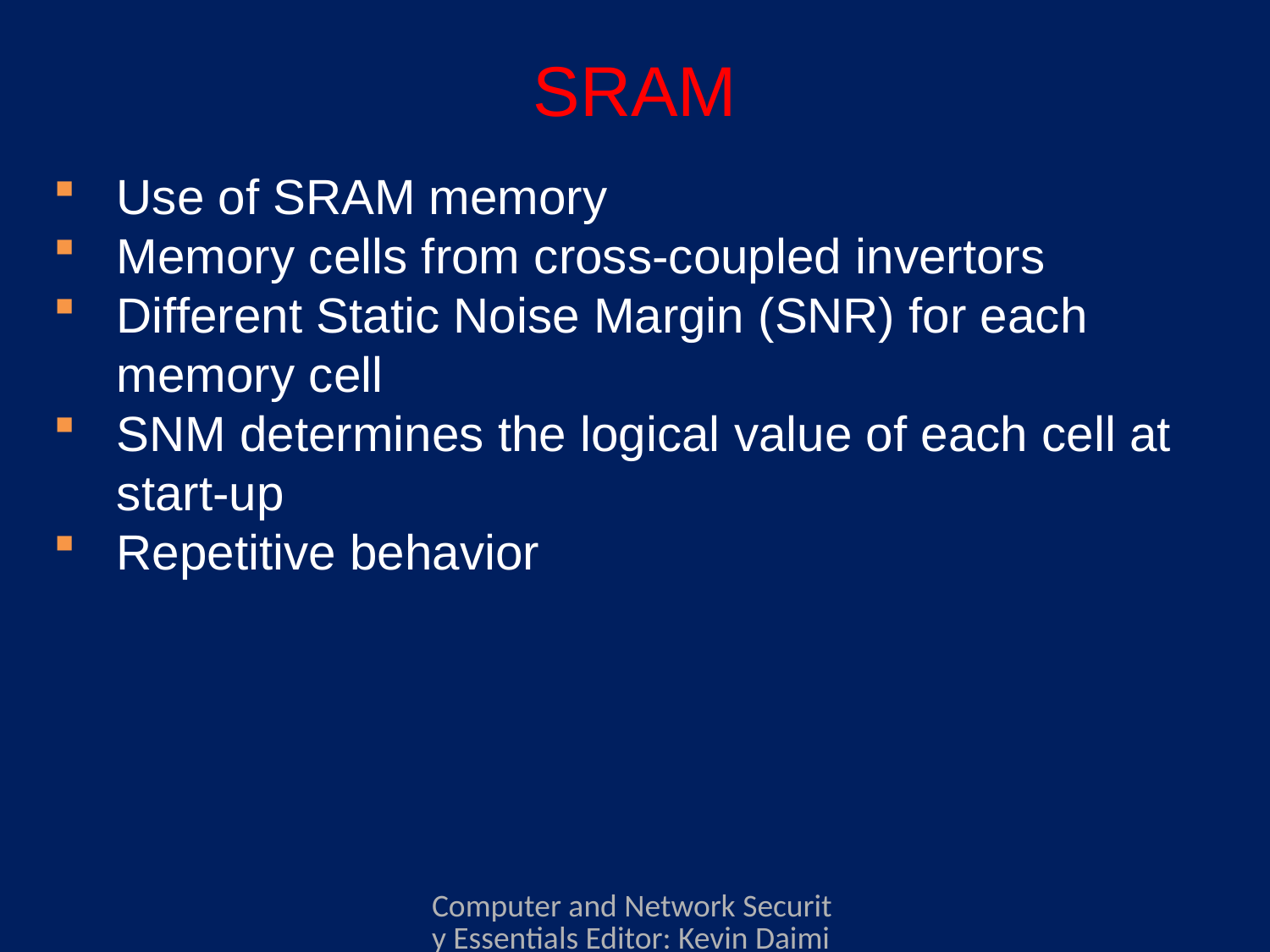

# SRAM
Use of SRAM memory
Memory cells from cross-coupled invertors
Different Static Noise Margin (SNR) for each memory cell
SNM determines the logical value of each cell at start-up
Repetitive behavior

Computer and Network Security Essentials Editor: Kevin Daimi Associate Editors: Guillermo Francia, Levent Ertaul, Luis H. Encinas, Eman El-Sheikh Published by Springer